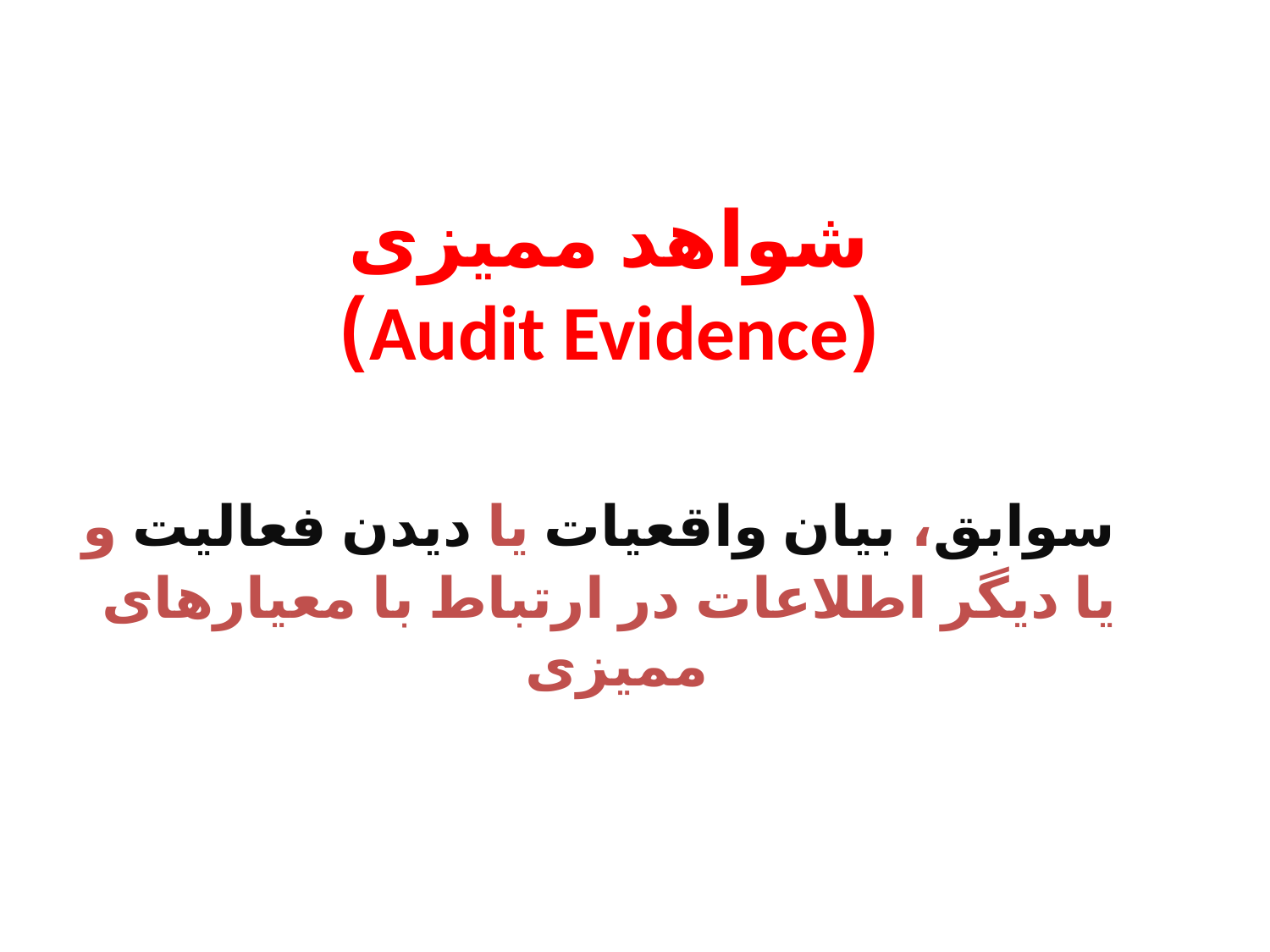

# شواهد ممیزی (Audit Evidence) سوابق، بیان واقعیات یا دیدن فعالیت و یا دیگر اطلاعات در ارتباط با معیارهای ممیزی